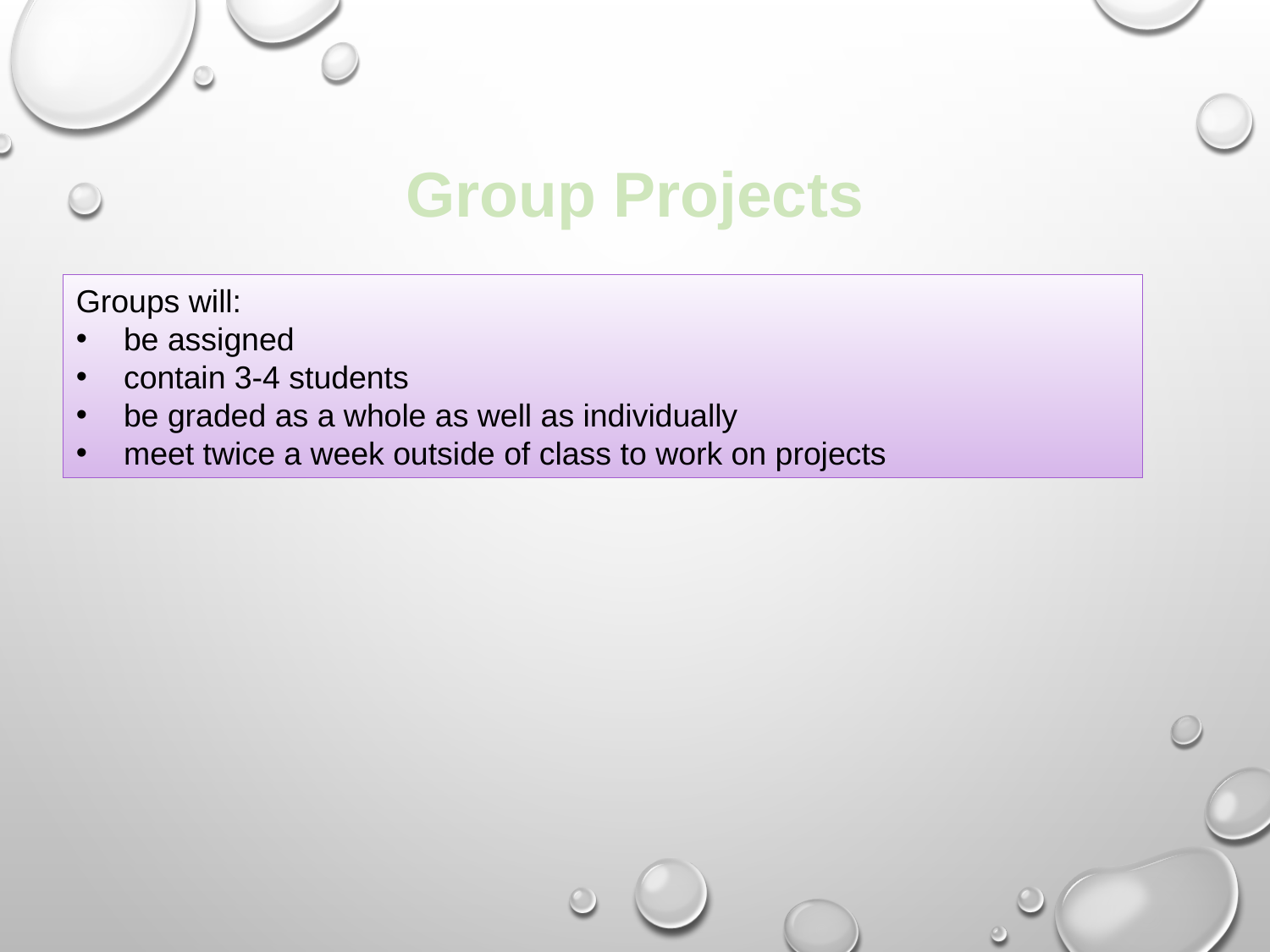

# Group Projects
Groups will:
be assigned
contain 3-4 students
be graded as a whole as well as individually
meet twice a week outside of class to work on projects